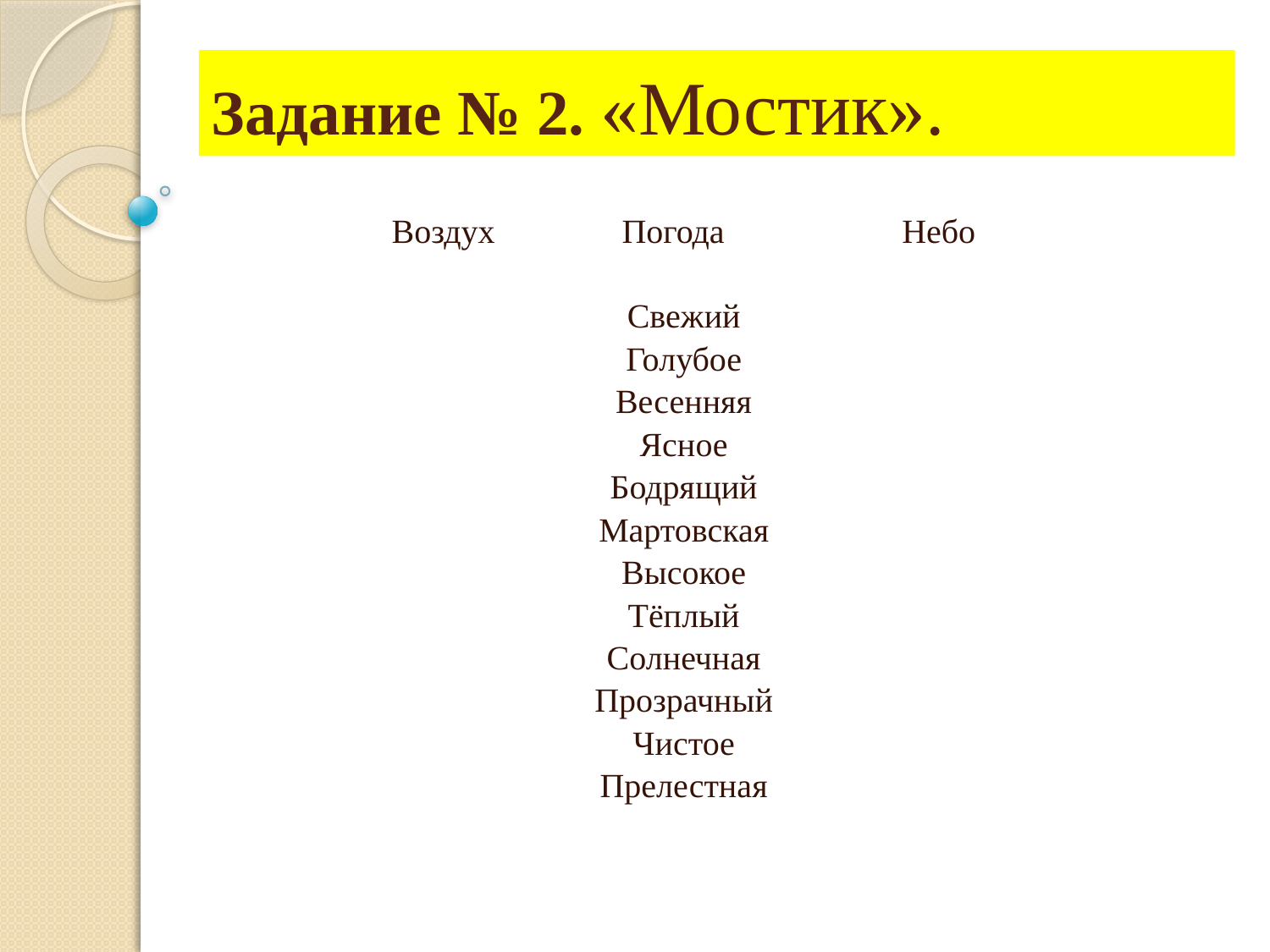

# Задание № 2. «Мостик».

Воздух               Погода                     Небо

Свежий
Голубое
Весенняя
Ясное
Бодрящий
Мартовская
Высокое
Тёплый
Солнечная
Прозрачный
Чистое
Прелестная